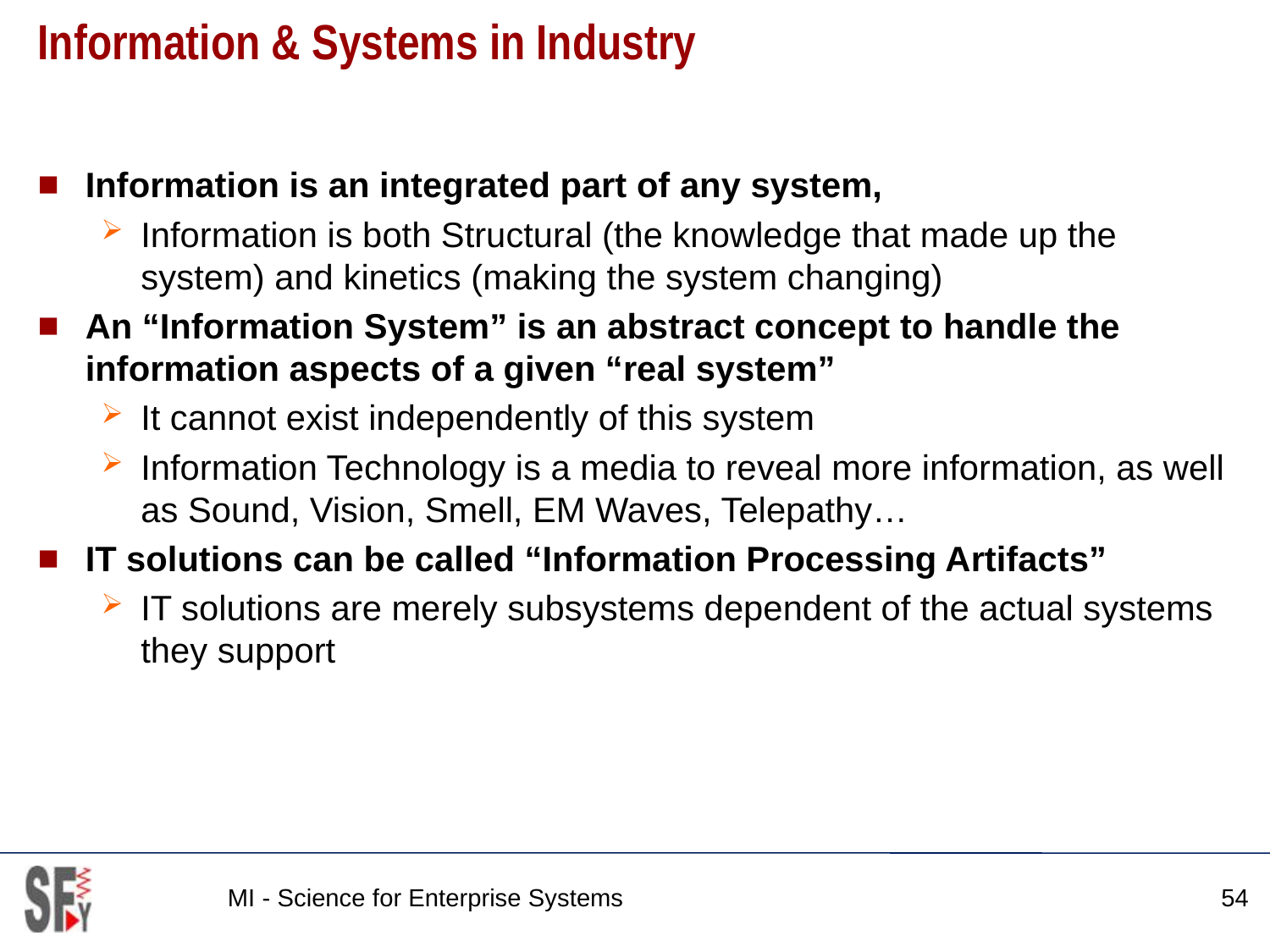

# Information & Systems in Industry
Information is an integrated part of any system,
Information is both Structural (the knowledge that made up the system) and kinetics (making the system changing)
An “Information System” is an abstract concept to handle the information aspects of a given “real system”
It cannot exist independently of this system
Information Technology is a media to reveal more information, as well as Sound, Vision, Smell, EM Waves, Telepathy…
IT solutions can be called “Information Processing Artifacts”
IT solutions are merely subsystems dependent of the actual systems they support
MI - Science for Enterprise Systems
54